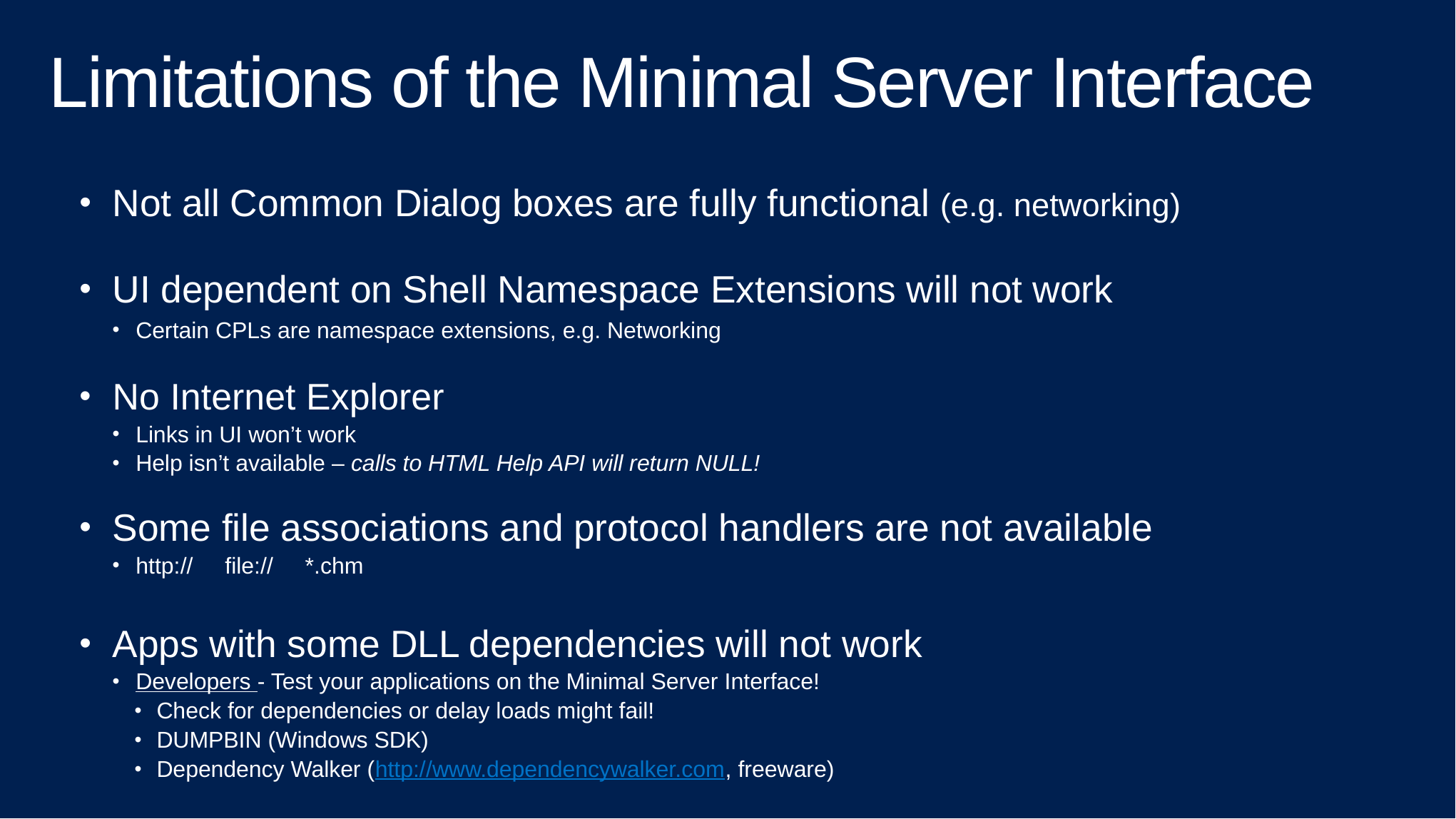

# Limitations of the Minimal Server Interface
Not all Common Dialog boxes are fully functional (e.g. networking)

UI dependent on Shell Namespace Extensions will not work
Certain CPLs are namespace extensions, e.g. Networking
No Internet Explorer
Links in UI won’t work
Help isn’t available – calls to HTML Help API will return NULL!
Some file associations and protocol handlers are not available
http://     file://     *.chm

Apps with some DLL dependencies will not work
Developers - Test your applications on the Minimal Server Interface!
Check for dependencies or delay loads might fail!
DUMPBIN (Windows SDK)
Dependency Walker (http://www.dependencywalker.com, freeware)